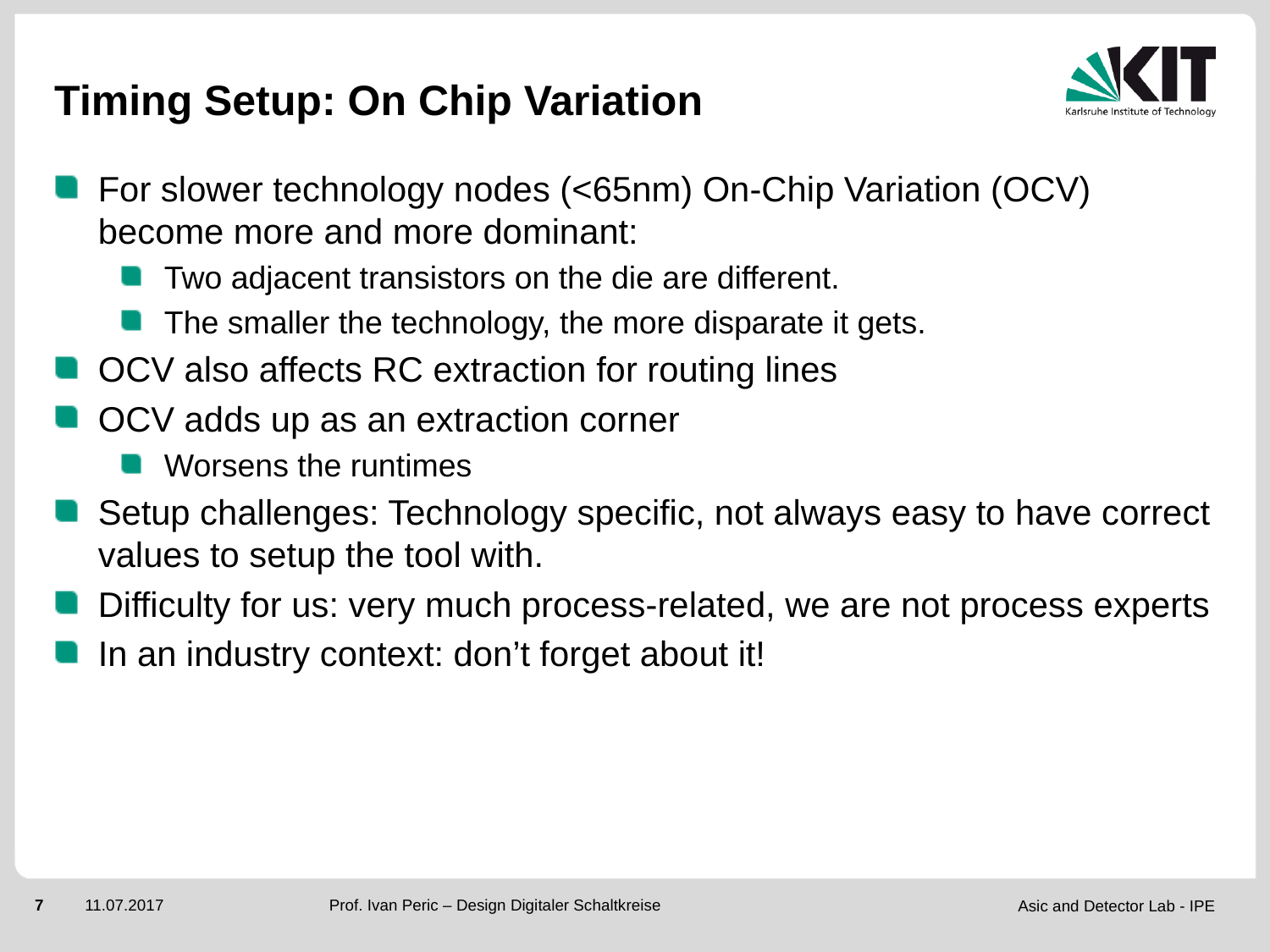

# Timing Setup: On Chip Variation
For slower technology nodes (<65nm) On-Chip Variation (OCV) become more and more dominant:
Two adjacent transistors on the die are different.
The smaller the technology, the more disparate it gets.
OCV also affects RC extraction for routing lines
OCV adds up as an extraction corner
Worsens the runtimes
Setup challenges: Technology specific, not always easy to have correct values to setup the tool with.
Difficulty for us: very much process-related, we are not process experts
In an industry context: don’t forget about it!